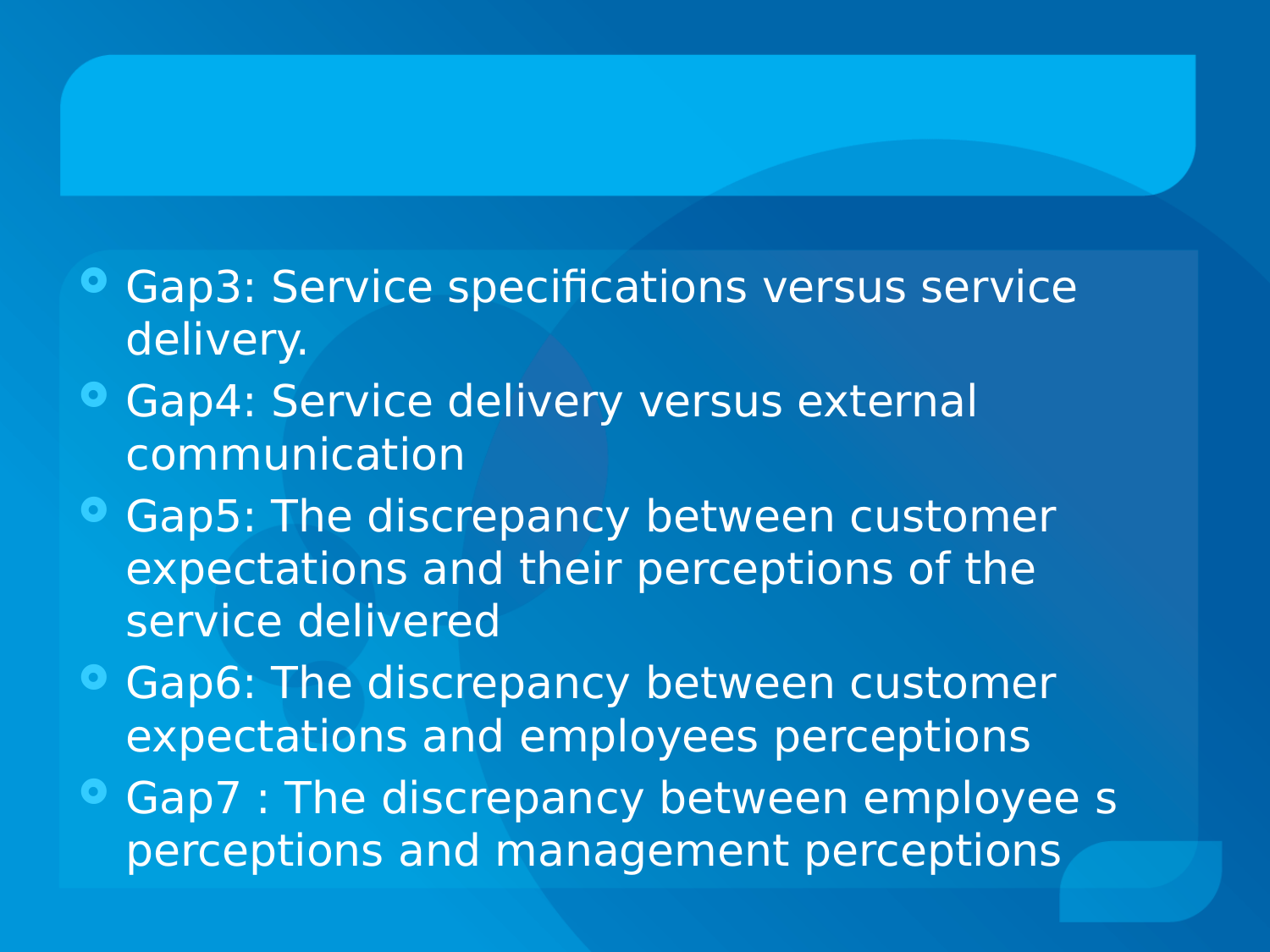

Gap3: Service specifications versus service delivery.
Gap4: Service delivery versus external communication
Gap5: The discrepancy between customer expectations and their perceptions of the service delivered
Gap6: The discrepancy between customer expectations and employees perceptions
Gap7 : The discrepancy between employee s perceptions and management perceptions